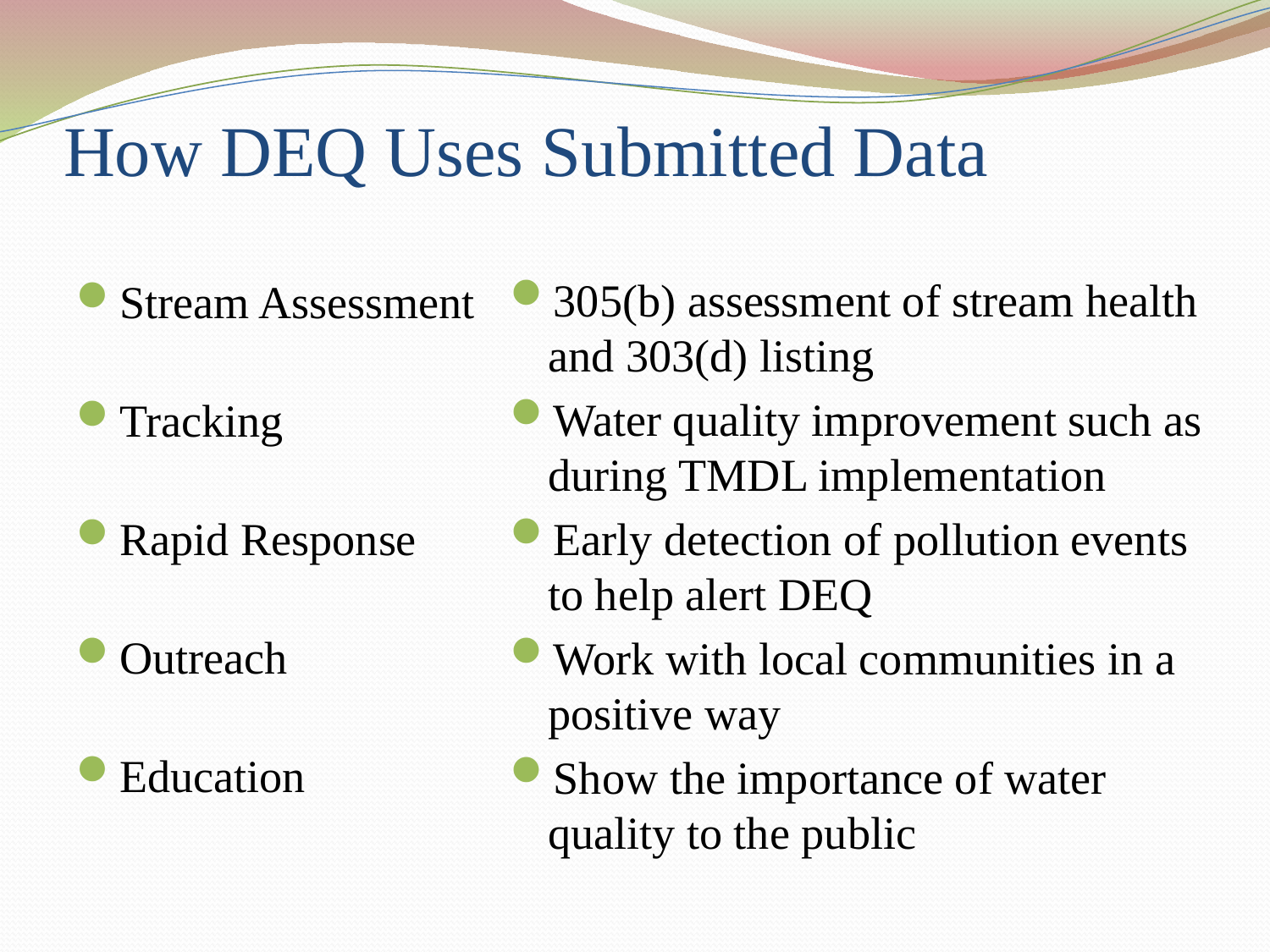

# How DEQ Uses Submitted Data
305(b) assessment of stream health and 303(d) listing
Water quality improvement such as during TMDL implementation
Early detection of pollution events to help alert DEQ
Work with local communities in a positive way
Show the importance of water quality to the public
Stream Assessment

Tracking

Rapid Response

Outreach

Education